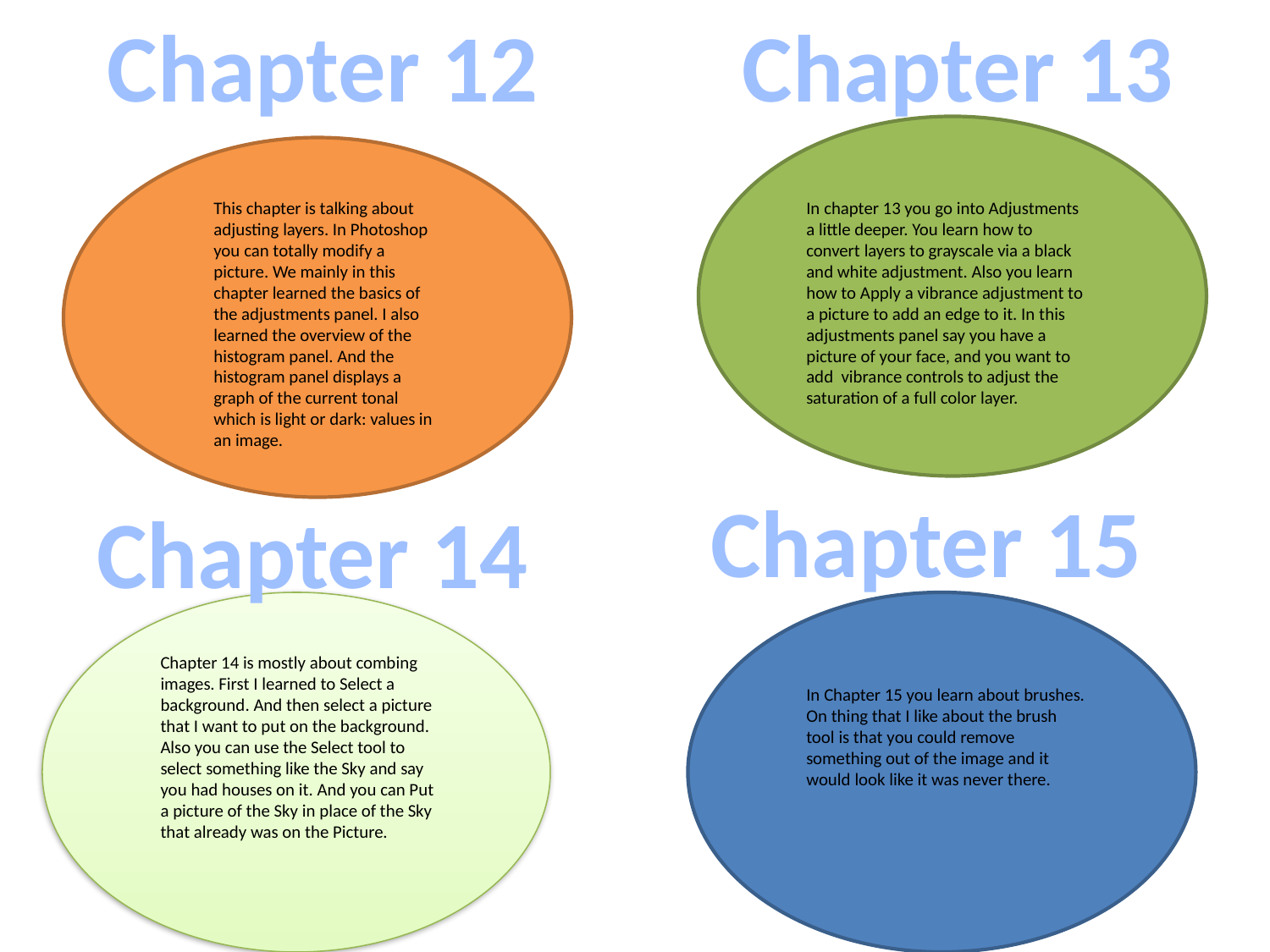

Chapter 12
Chapter 13

This chapter is talking about adjusting layers. In Photoshop you can totally modify a picture. We mainly in this chapter learned the basics of the adjustments panel. I also learned the overview of the histogram panel. And the histogram panel displays a graph of the current tonal which is light or dark: values in an image.
In chapter 13 you go into Adjustments a little deeper. You learn how to convert layers to grayscale via a black and white adjustment. Also you learn how to Apply a vibrance adjustment to a picture to add an edge to it. In this adjustments panel say you have a picture of your face, and you want to add  vibrance controls to adjust the saturation of a full color layer.
Chapter 15
Chapter 14

Chapter 14 is mostly about combing images. First I learned to Select a background. And then select a picture that I want to put on the background. Also you can use the Select tool to select something like the Sky and say you had houses on it. And you can Put a picture of the Sky in place of the Sky that already was on the Picture.
In Chapter 15 you learn about brushes. On thing that I like about the brush tool is that you could remove something out of the image and it would look like it was never there.